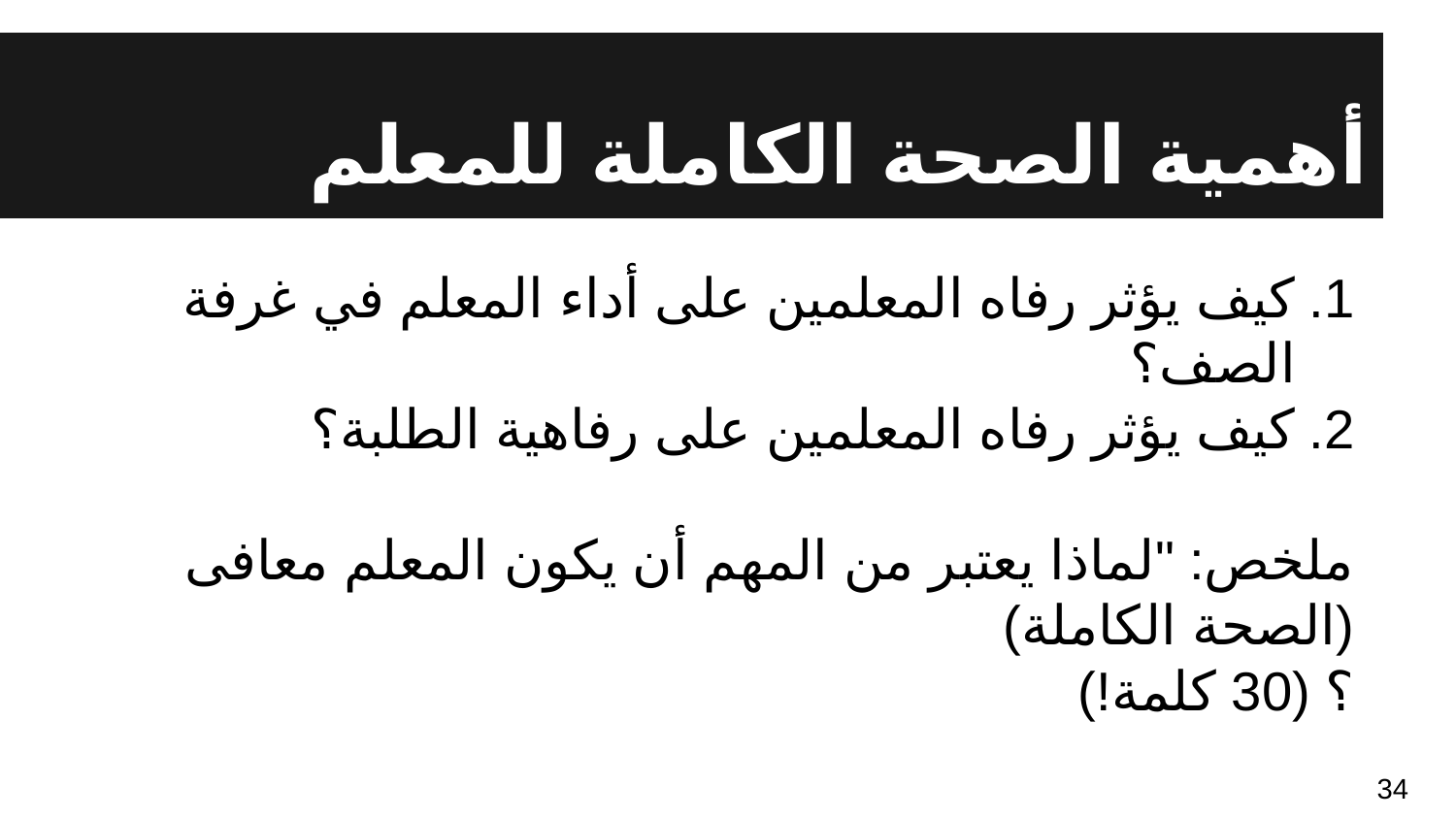

# أهمية الصحة الكاملة للمعلم
كيف يؤثر رفاه المعلمين على أداء المعلم في غرفة الصف؟
كيف يؤثر رفاه المعلمين على رفاهية الطلبة؟

ملخص: "لماذا يعتبر من المهم أن يكون المعلم معافى (الصحة الكاملة)
؟ (30 كلمة!)
34